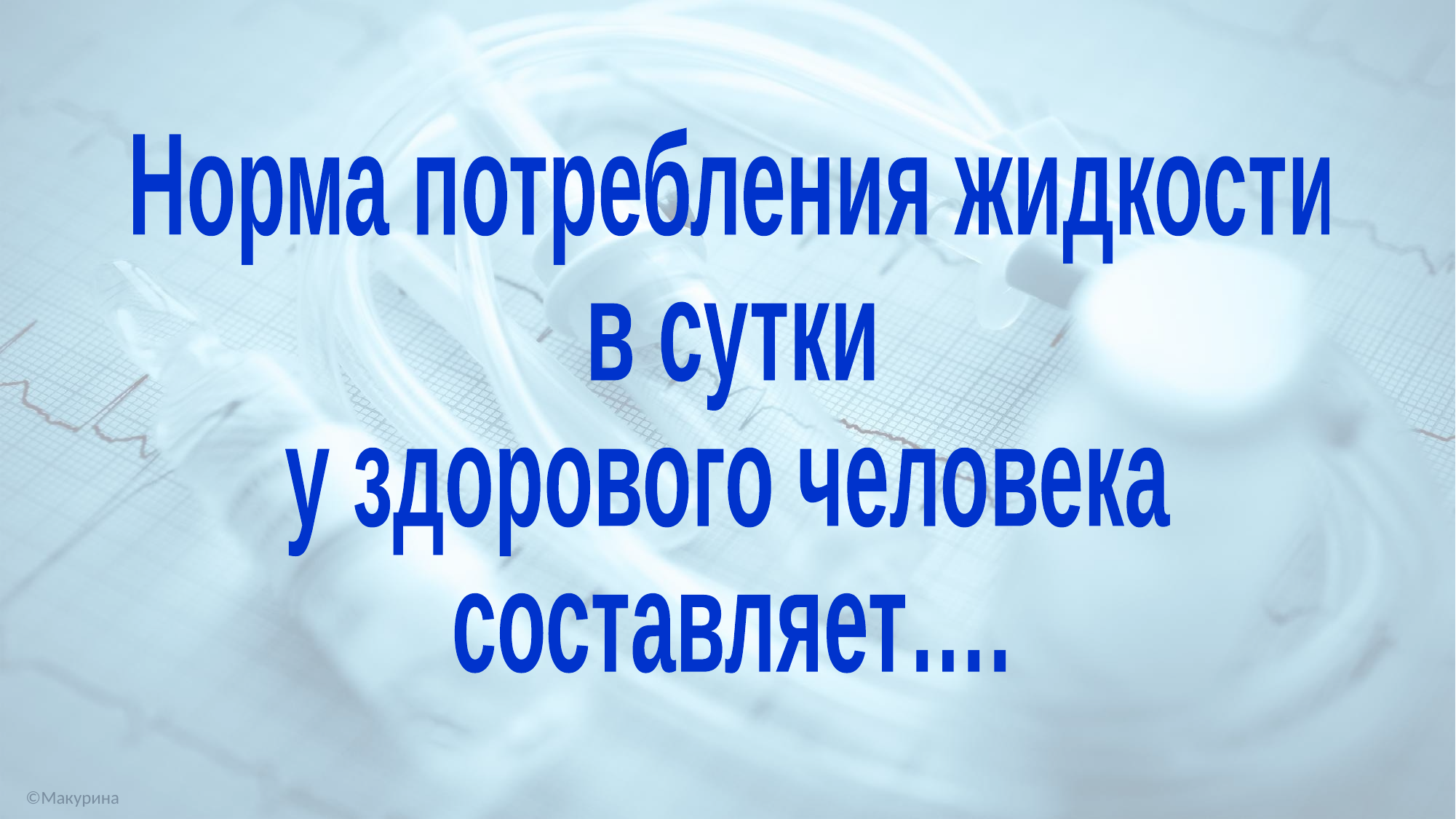

Норма потребления жидкости
в сутки
у здорового человека
составляет….